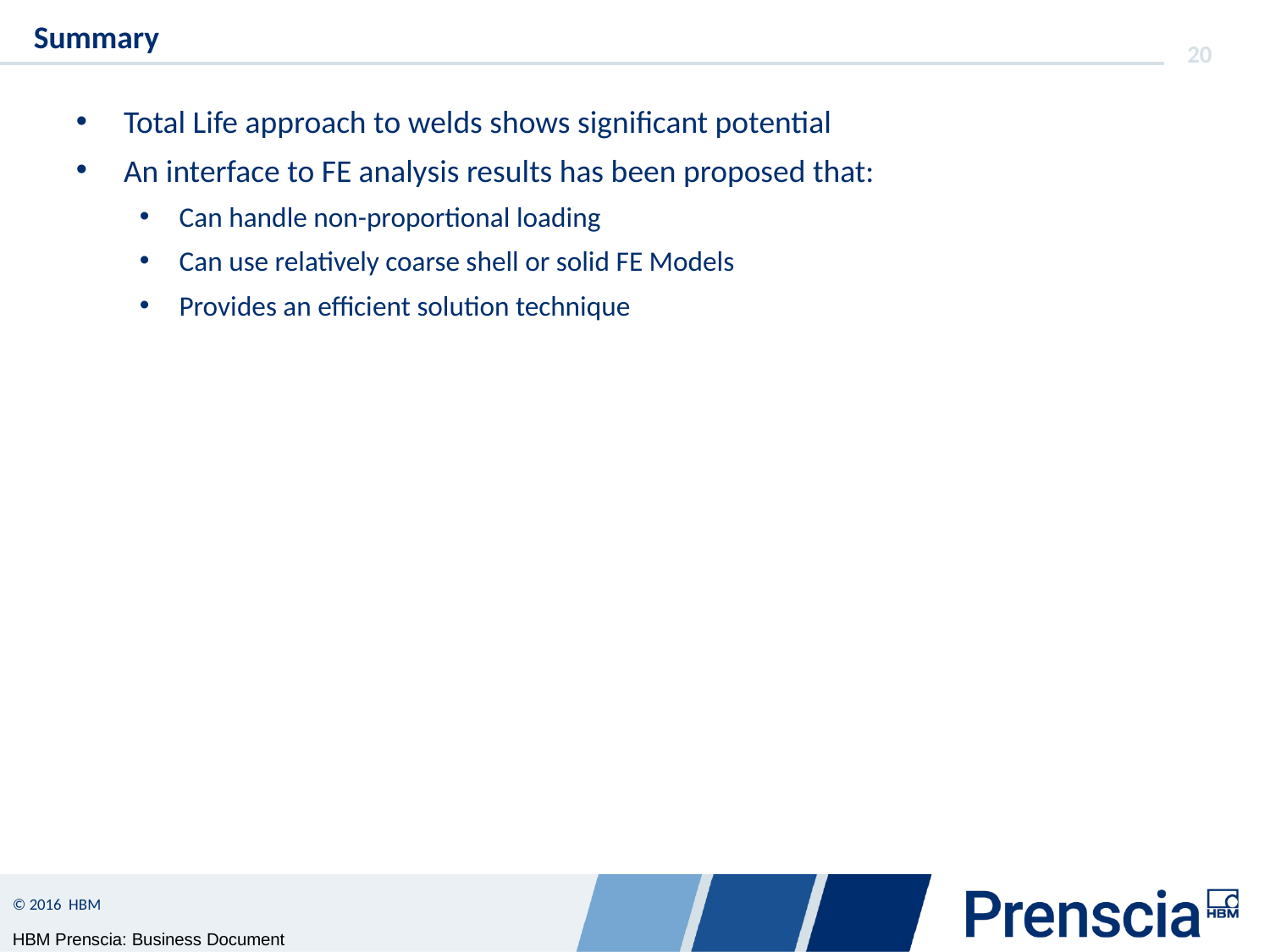

# Summary
Total Life approach to welds shows significant potential
An interface to FE analysis results has been proposed that:
Can handle non-proportional loading
Can use relatively coarse shell or solid FE Models
Provides an efficient solution technique